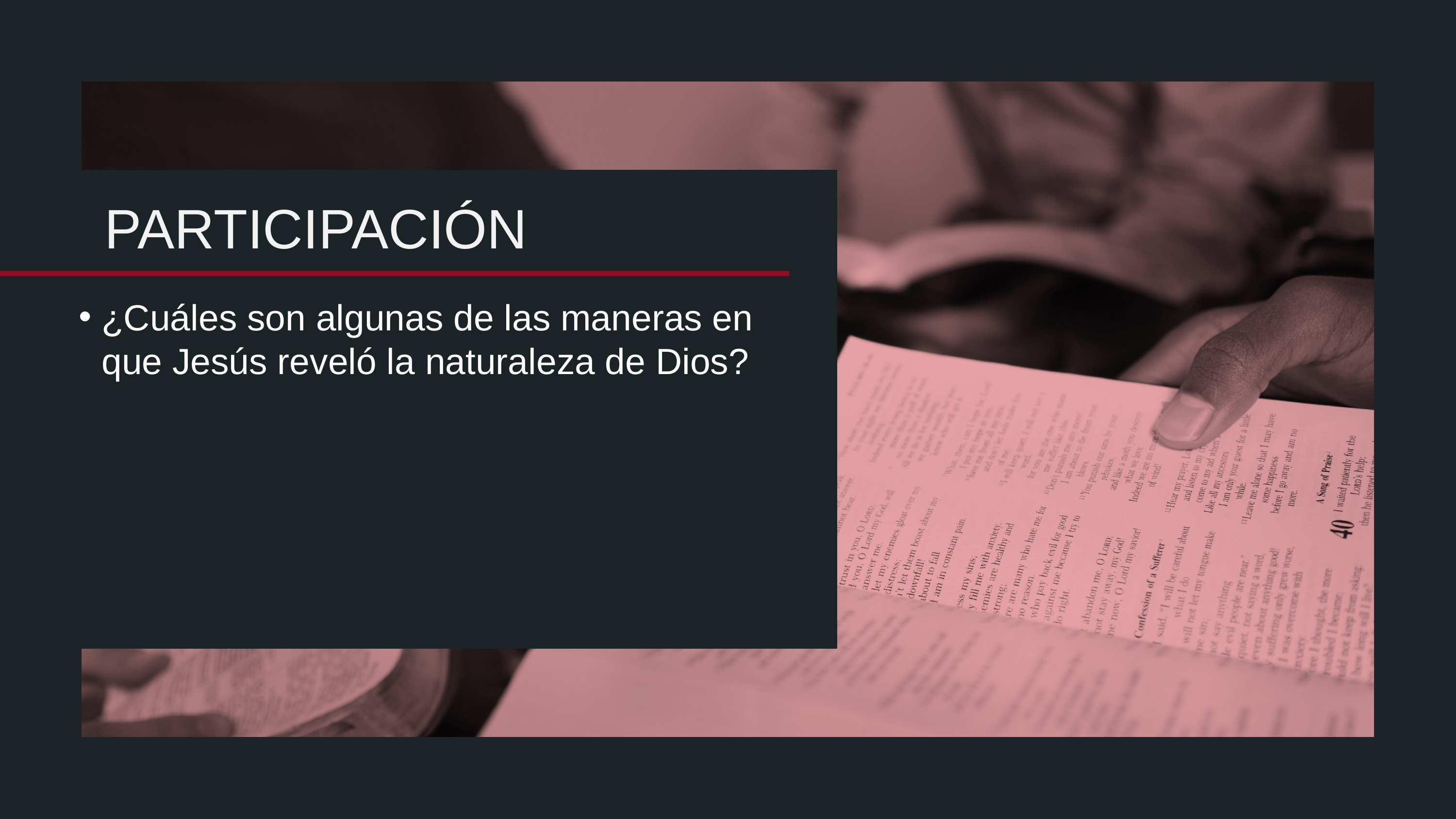

¿Cuáles son algunas de las maneras en que Jesús reveló la naturaleza de Dios?